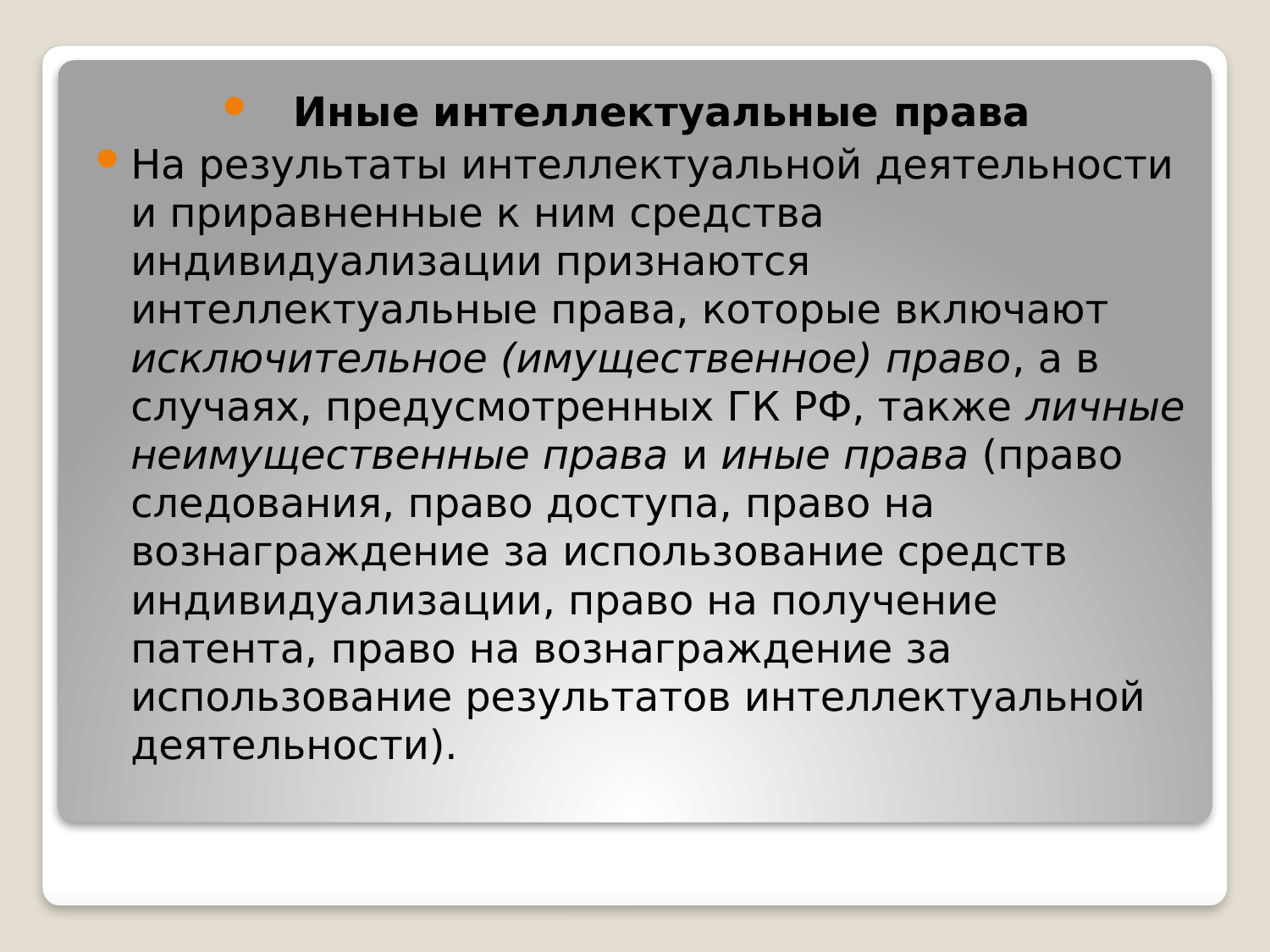

Иные интеллектуальные права
На результаты интеллектуальной деятельности и приравненные к ним средства индивидуализации признаются интеллектуальные права, которые включают исключительное (имущественное) право, а в случаях, предусмотренных ГК РФ, также личные неимущественные права и иные права (право следования, право доступа, право на вознаграждение за использование средств индивидуализации, право на получение патента, право на вознаграждение за использование результатов интеллектуальной деятельности).

#